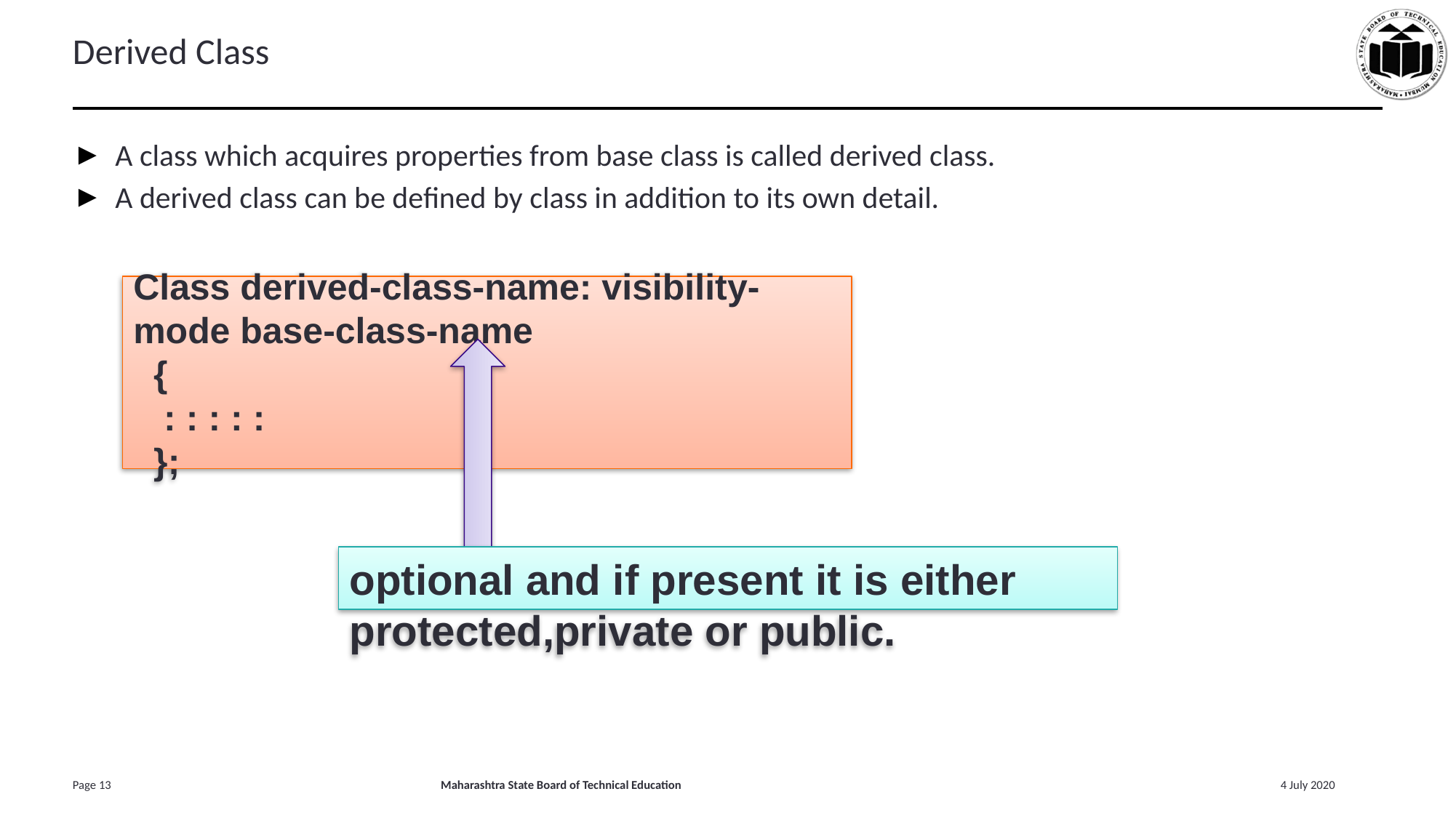

# Derived Class
A class which acquires properties from base class is called derived class.
A derived class can be defined by class in addition to its own detail.

Class derived-class-name: visibility-mode base-class-name
  {
   : : : : :
  };

optional and if present it is either protected,private or public.